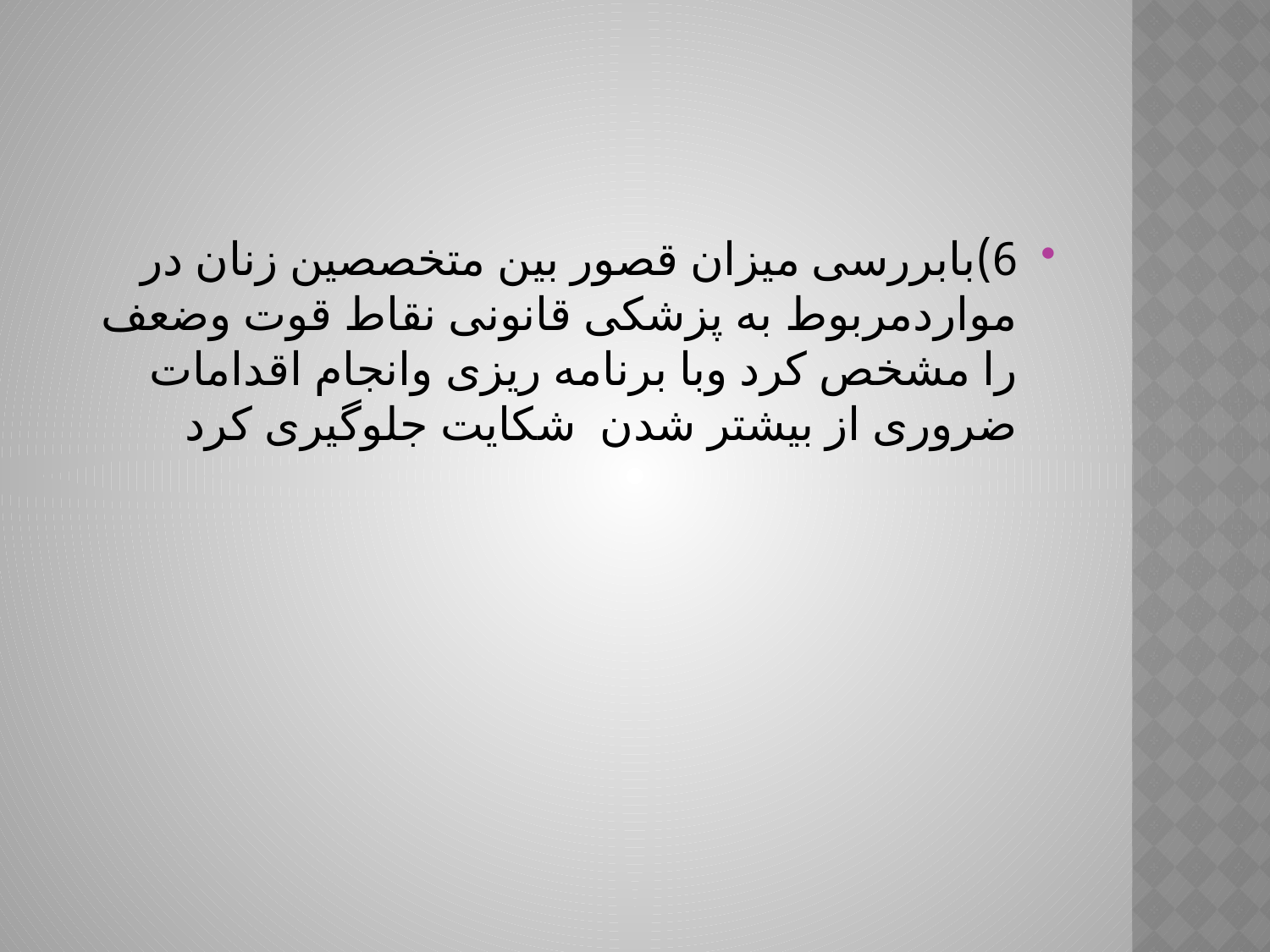

6)بابررسی میزان قصور بین متخصصین زنان در مواردمربوط به پزشکی قانونی نقاط قوت وضعف را مشخص کرد وبا برنامه ریزی وانجام اقدامات ضروری از بیشتر شدن  شکایت جلوگیری کرد